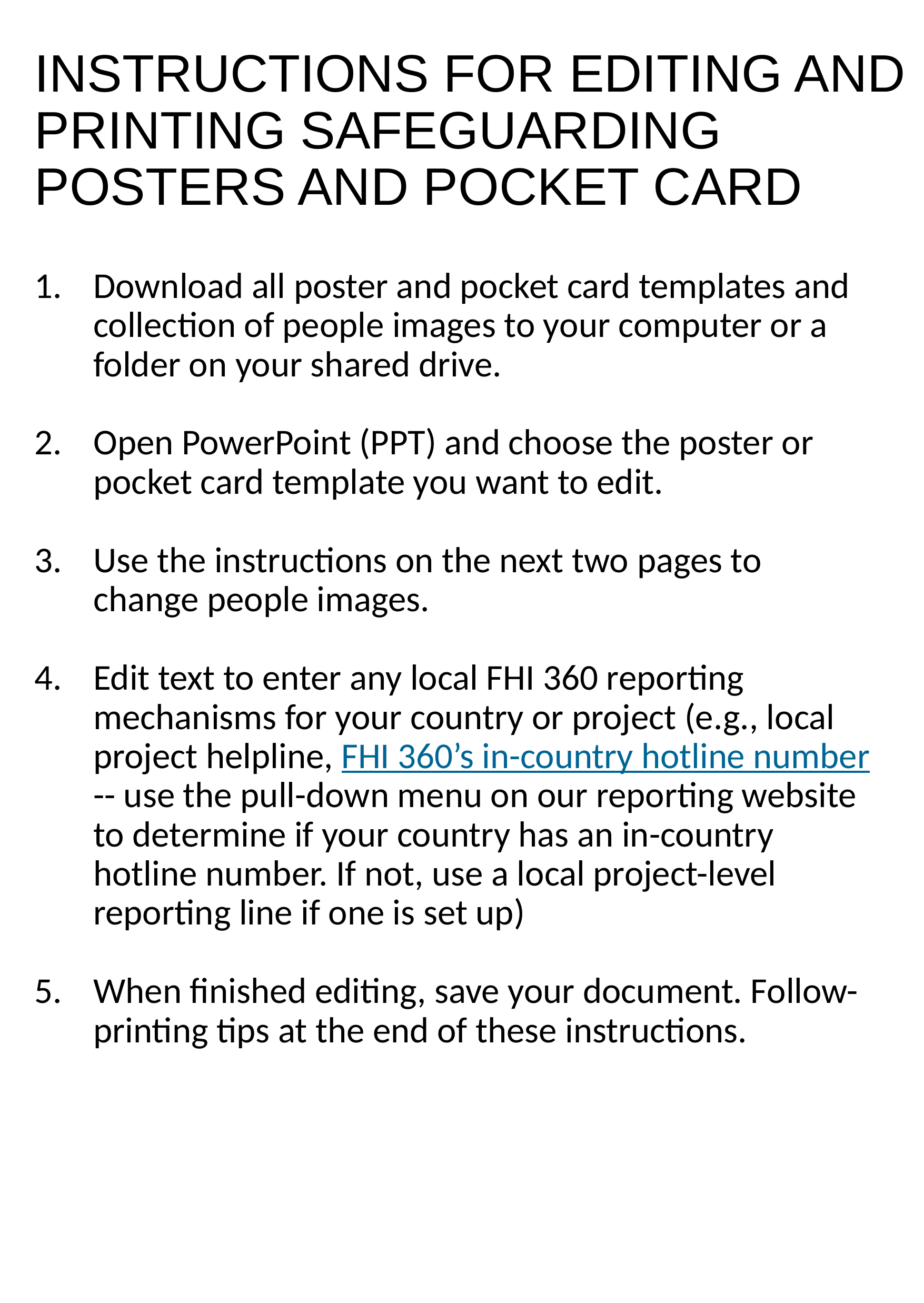

# INSTRUCTIONS FOR EDITING AND PRINTING SAFEGUARDING POSTERS AND POCKET CARD
Download all poster and pocket card templates and collection of people images to your computer or a folder on your shared drive.

Open PowerPoint (PPT) and choose the poster or pocket card template you want to edit.

Use the instructions on the next two pages to change people images.

Edit text to enter any local FHI 360 reporting mechanisms for your country or project (e.g., local project helpline, FHI 360’s in-country hotline number -- use the pull-down menu on our reporting website to determine if your country has an in-country hotline number. If not, use a local project-level reporting line if one is set up)

When finished editing, save your document. Follow-printing tips at the end of these instructions.